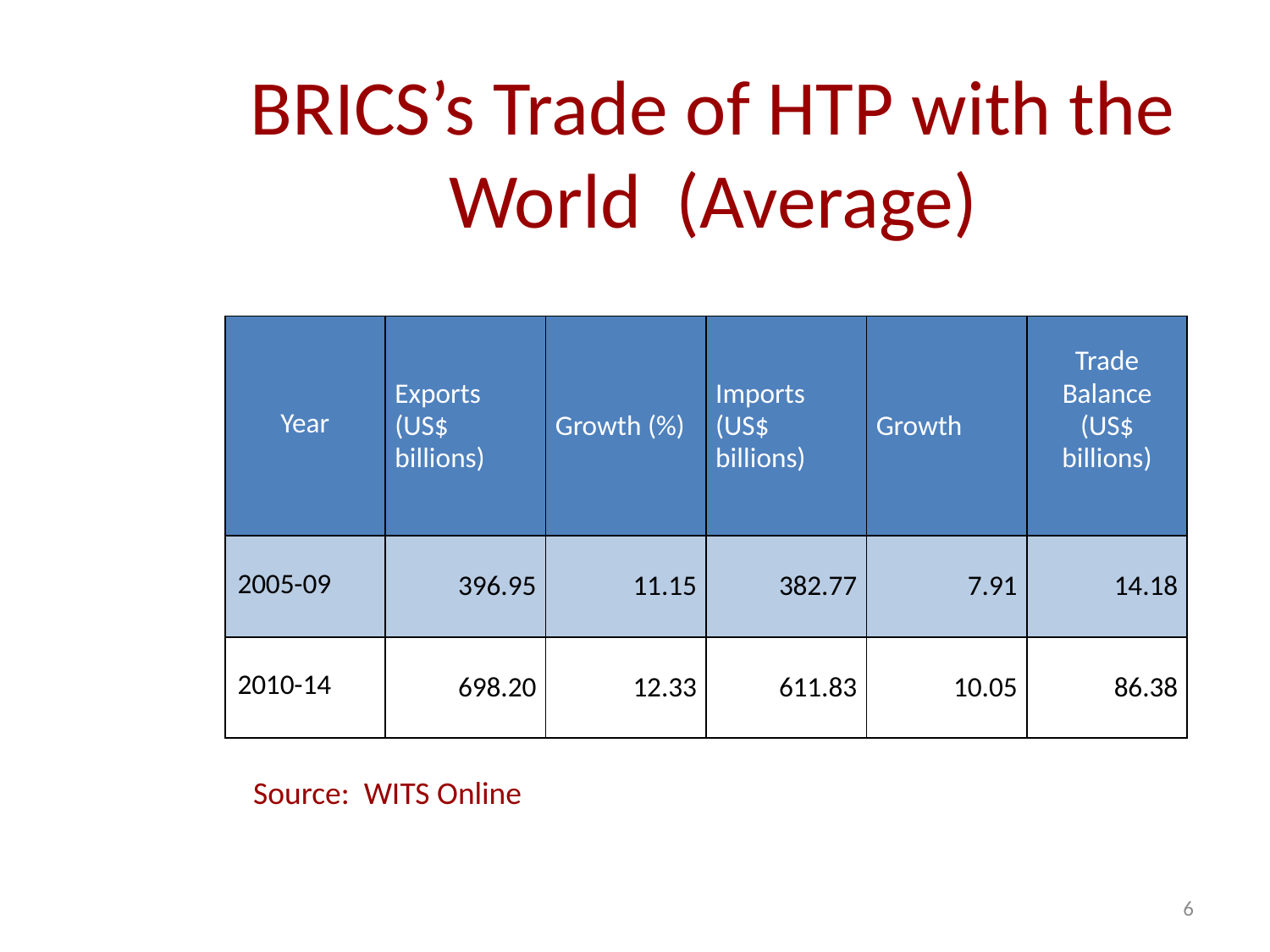

# BRICS’s Trade of HTP with the World  (Average)
| Year | Exports (US$ billions) | Growth (%) | Imports (US$ billions) | Growth | Trade Balance (US$ billions) |
| --- | --- | --- | --- | --- | --- |
| 2005-09 | 396.95 | 11.15 | 382.77 | 7.91 | 14.18 |
| 2010-14 | 698.20 | 12.33 | 611.83 | 10.05 | 86.38 |
Source:  WITS Online
6